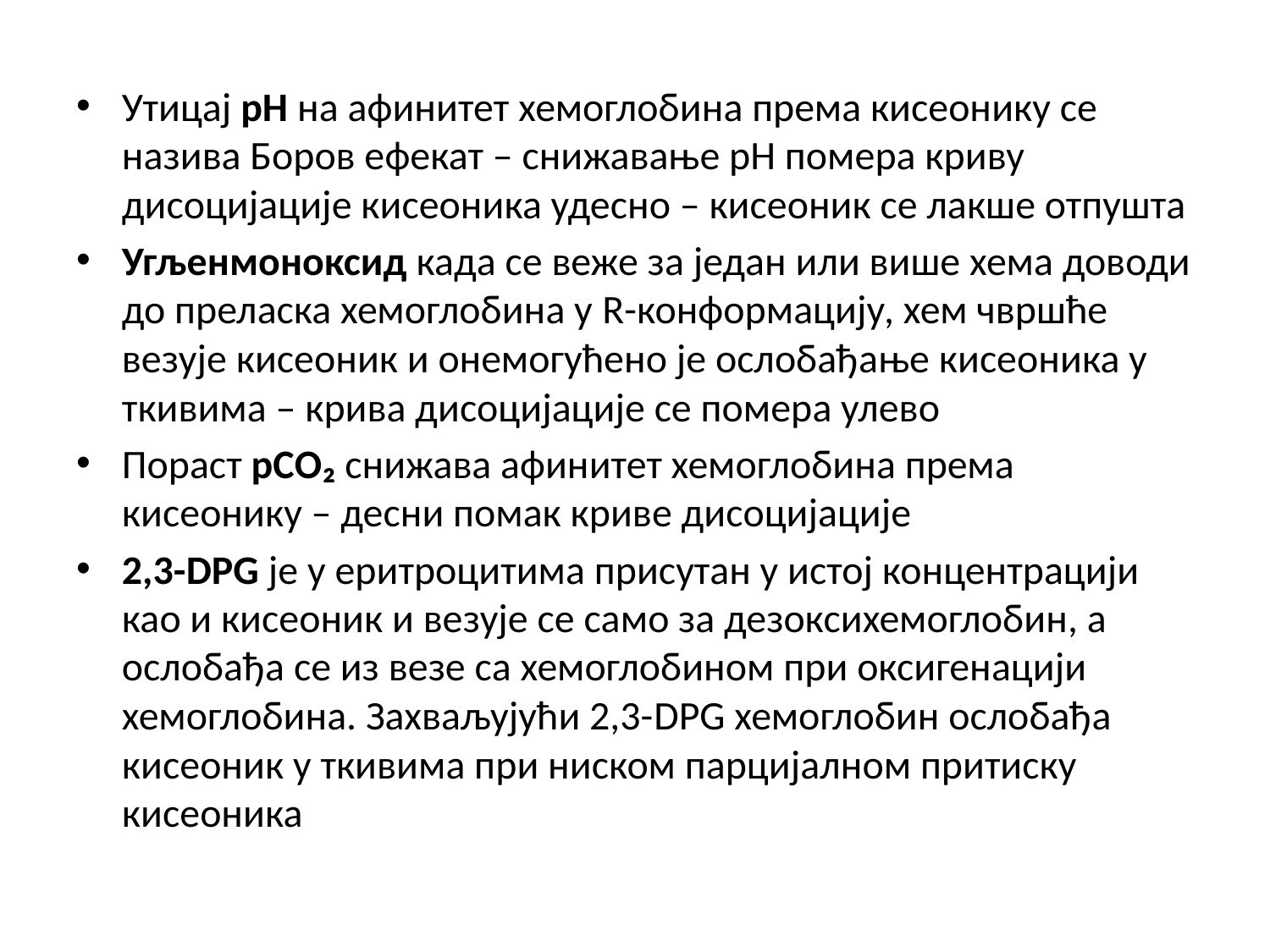

Утицај рН на афинитет хемоглобина према кисеонику се назива Боров ефекат – снижавање рН помера криву дисоцијације кисеоника удесно – кисеоник се лакше отпушта
Угљенмоноксид када се веже за један или више хема доводи до преласка хемоглобина у R-конформацију, хем чвршће везује кисеоник и онемогућено је ослобађање кисеоника у ткивима – крива дисоцијације се помера улево
Пораст рСО₂ снижава афинитет хемоглобина према кисеонику – десни помак криве дисоцијације
2,3-DPG је у еритроцитима присутан у истој концентрацији као и кисеоник и везује се само за дезоксихемоглобин, а ослобађа се из везе са хемоглобином при оксигенацији хемоглобина. Захваљујући 2,3-DPG хемоглобин ослобађа кисеоник у ткивима при ниском парцијалном притиску кисеоника